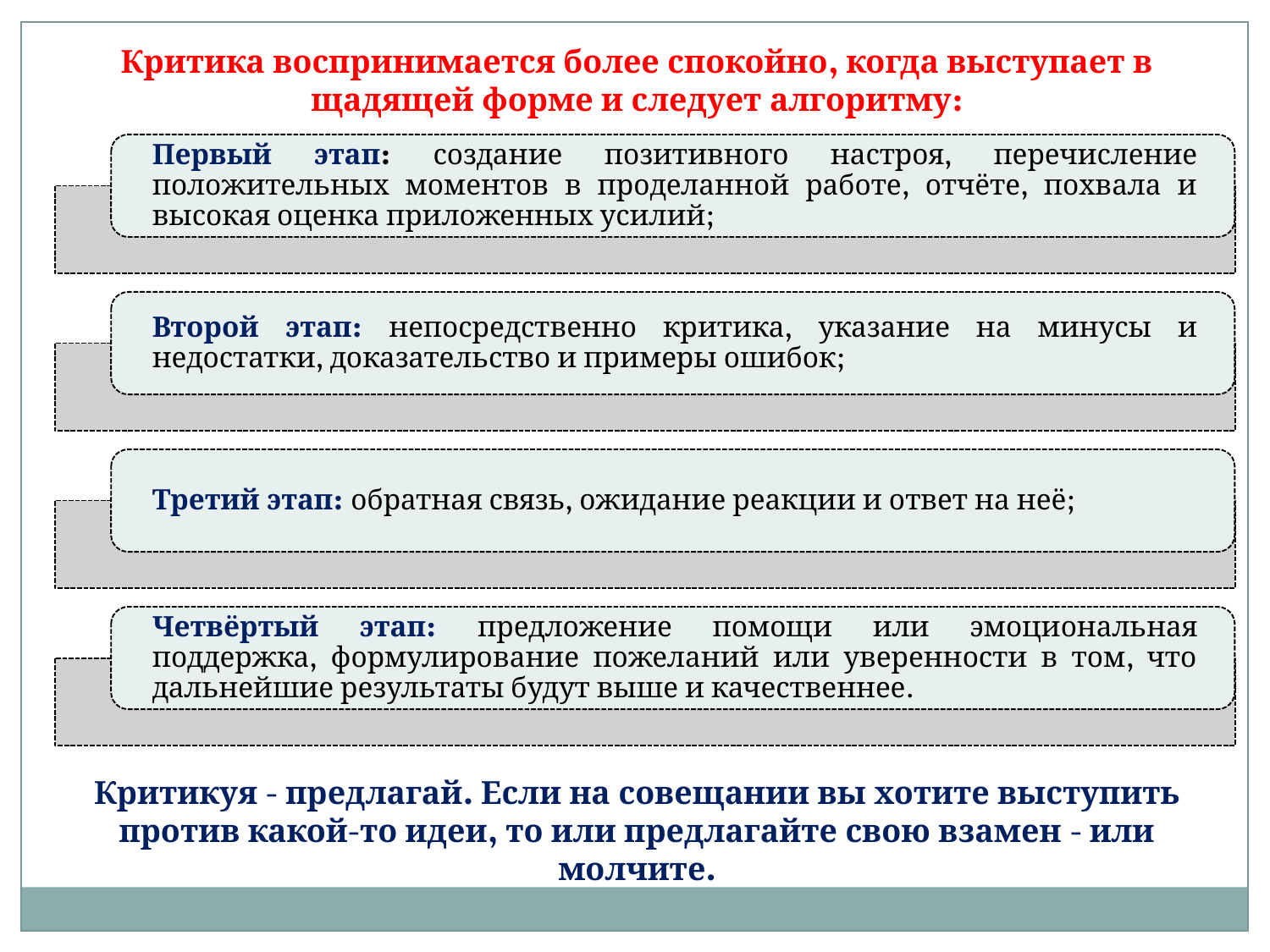

Критика воспринимается более спокойно, когда выступает в щадящей форме и следует алгоритму:
Первый этап: создание позитивного настроя, перечисление положительных моментов в проделанной работе, отчёте, похвала и высокая оценка приложенных усилий;
Второй этап: непосредственно критика, указание на минусы и недостатки, доказательство и примеры ошибок;
Третий этап: обратная связь, ожидание реакции и ответ на неё;
Четвёртый этап: предложение помощи или эмоциональная поддержка, формулирование пожеланий или уверенности в том, что дальнейшие результаты будут выше и качественнее.
Критикуя - предлагай. Если на совещании вы хотите выступить против какой-то идеи, то или предлагайте свою взамен - или молчите.